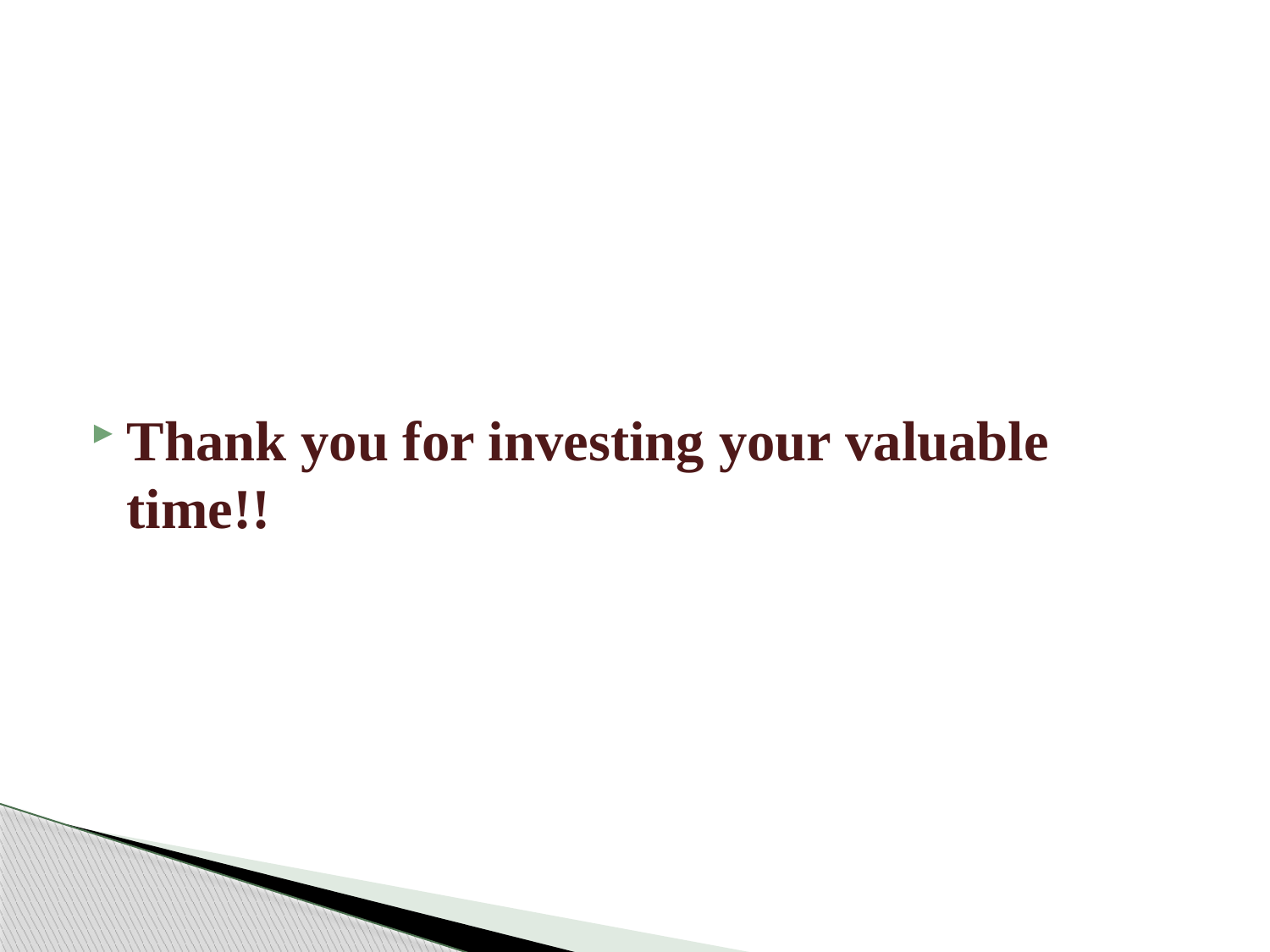

Thank you for investing your valuable time!!